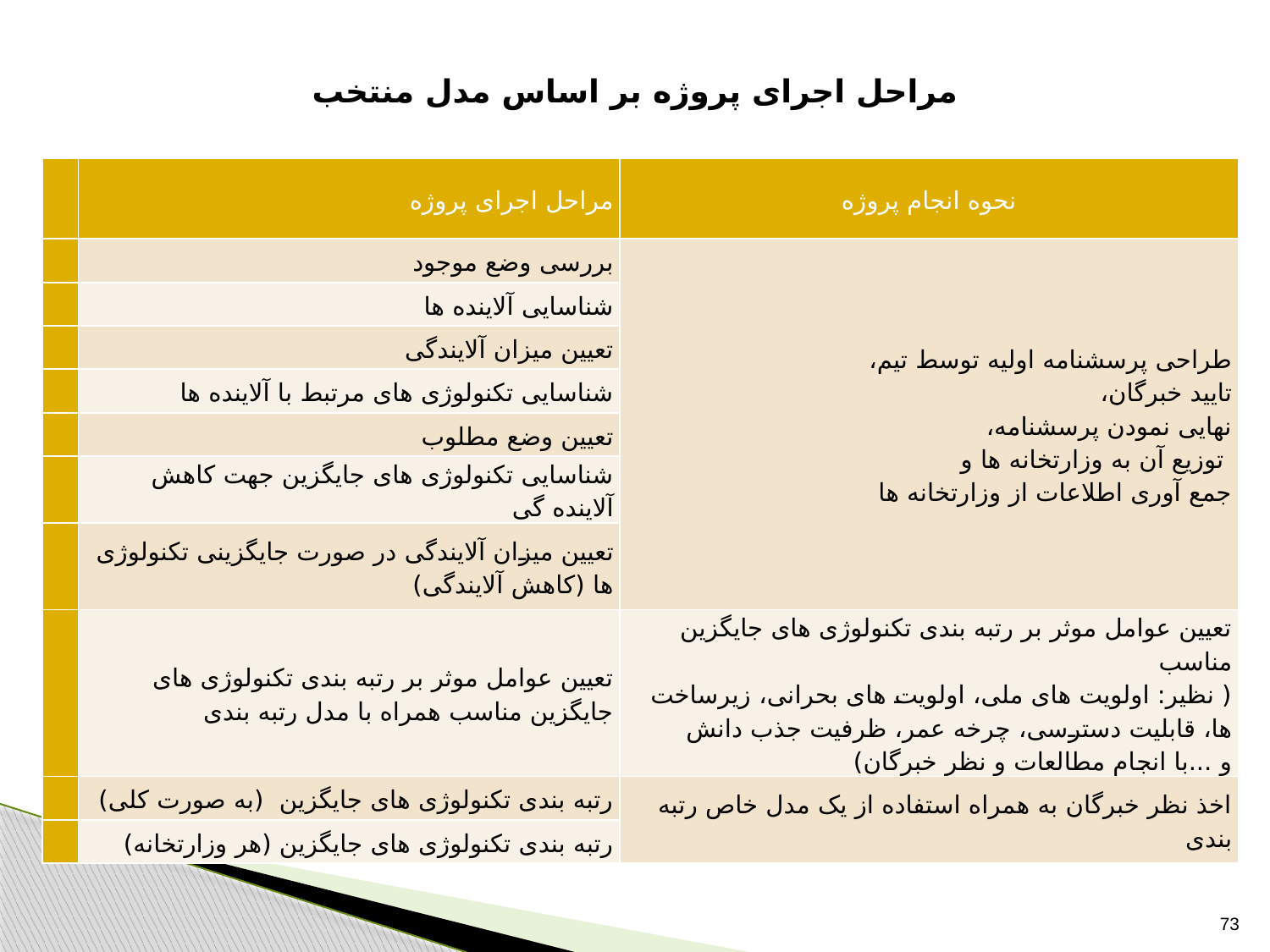

# مراحل اجرای پروژه بر اساس مدل منتخب
|  | مراحل اجرای پروژه | نحوه انجام پروژه |
| --- | --- | --- |
|  | بررسی وضع موجود | طراحی پرسشنامه اولیه توسط تیم، تایید خبرگان، نهایی نمودن پرسشنامه، توزیع آن به وزارتخانه ها و جمع آوری اطلاعات از وزارتخانه ها |
|  | شناسایی آلاینده ها |  |
|  | تعیین میزان آلایندگی |  |
|  | شناسایی تکنولوژی های مرتبط با آلاینده ها |  |
|  | تعیین وضع مطلوب |  |
|  | شناسایی تکنولوژی های جایگزین جهت کاهش آلاینده گی |  |
|  | تعیین میزان آلایندگی در صورت جایگزینی تکنولوژی ها (کاهش آلایندگی) |  |
|  | تعیین عوامل موثر بر رتبه بندی تکنولوژی های جایگزین مناسب همراه با مدل رتبه بندی | تعیین عوامل موثر بر رتبه بندی تکنولوژی های جایگزین مناسب ( نظیر: اولویت های ملی، اولویت های بحرانی، زیرساخت ها، قابلیت دسترسی، چرخه عمر، ظرفیت جذب دانش و ...با انجام مطالعات و نظر خبرگان) |
|  | رتبه بندی تکنولوژی های جایگزین (به صورت کلی) | اخذ نظر خبرگان به همراه استفاده از یک مدل خاص رتبه بندی |
|  | رتبه بندی تکنولوژی های جایگزین (هر وزارتخانه) |  |
73